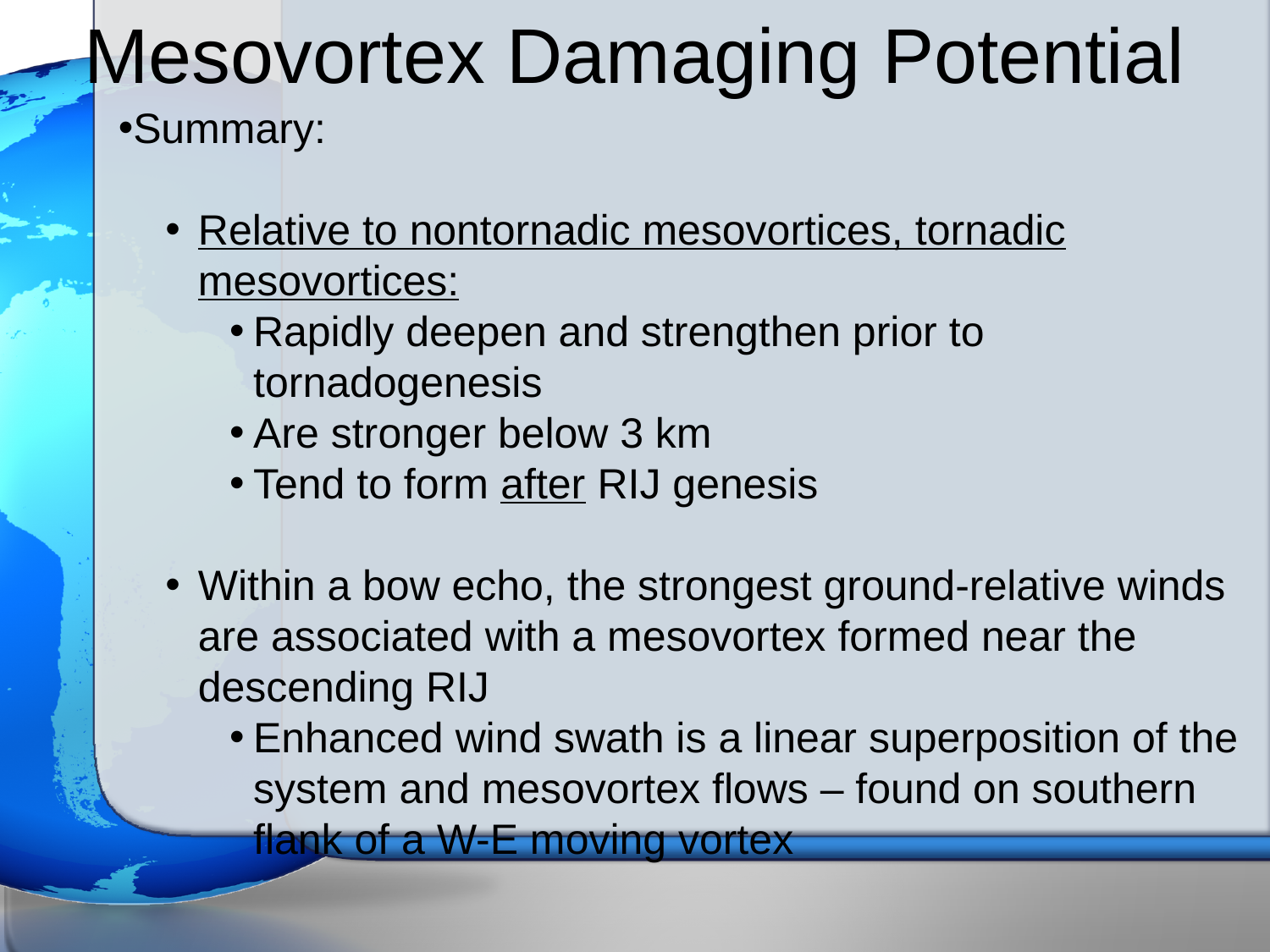

Mesovortex Damaging Potential
Summary:

Relative to nontornadic mesovortices, tornadic mesovortices:
Rapidly deepen and strengthen prior to tornadogenesis
Are stronger below 3 km
Tend to form after RIJ genesis

Within a bow echo, the strongest ground-relative winds are associated with a mesovortex formed near the descending RIJ
Enhanced wind swath is a linear superposition of the system and mesovortex flows – found on southern flank of a W-E moving vortex